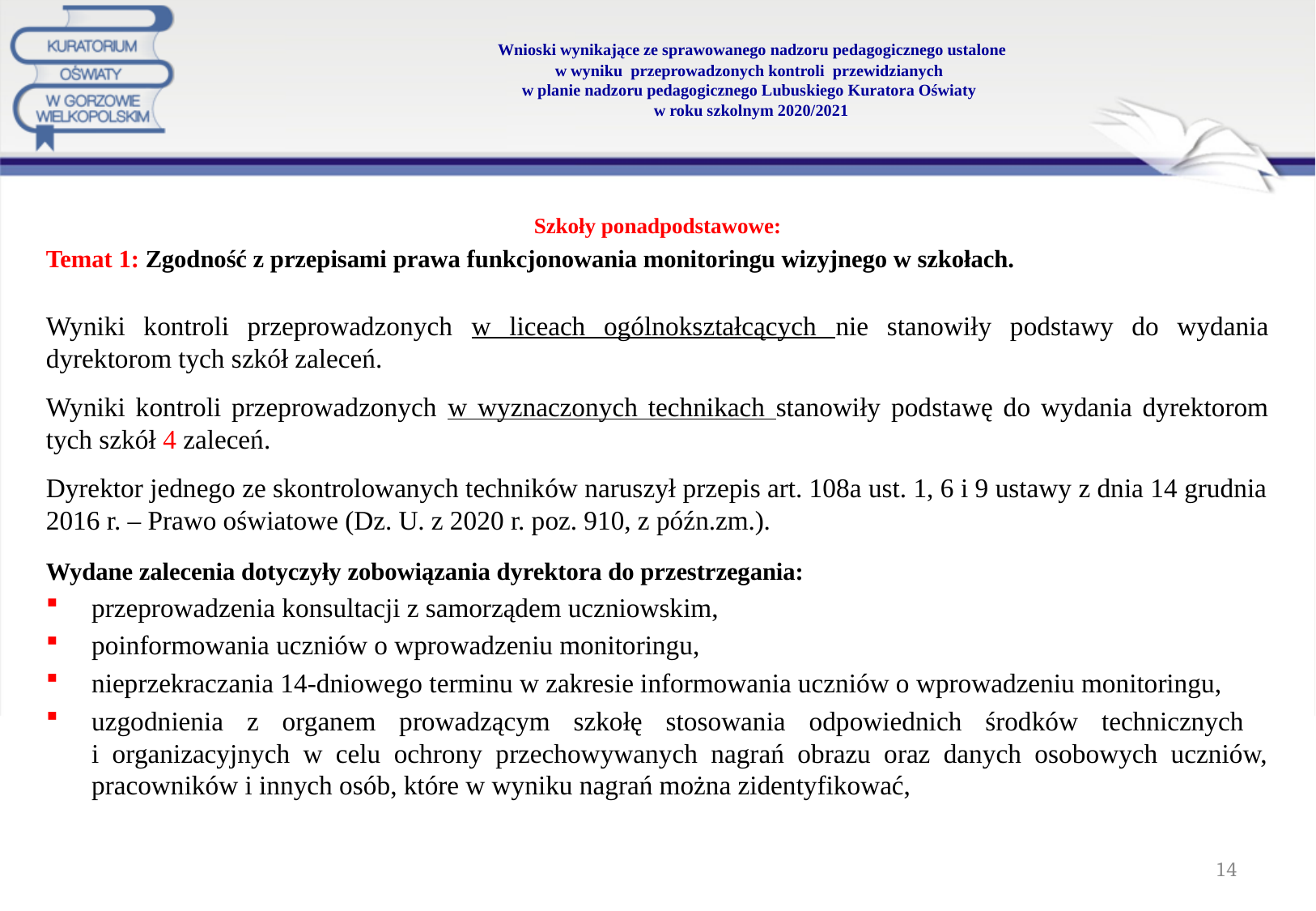

# Wnioski wynikające ze sprawowanego nadzoru pedagogicznego ustalone w wyniku  przeprowadzonych kontroli  przewidzianych w planie nadzoru pedagogicznego Lubuskiego Kuratora Oświaty w roku szkolnym 2020/2021
Szkoły ponadpodstawowe:
Temat 1: Zgodność z przepisami prawa funkcjonowania monitoringu wizyjnego w szkołach.

Wyniki kontroli przeprowadzonych w liceach ogólnokształcących nie stanowiły podstawy do wydania dyrektorom tych szkół zaleceń.
Wyniki kontroli przeprowadzonych w wyznaczonych technikach stanowiły podstawę do wydania dyrektorom tych szkół 4 zaleceń.
Dyrektor jednego ze skontrolowanych techników naruszył przepis art. 108a ust. 1, 6 i 9 ustawy z dnia 14 grudnia 2016 r. – Prawo oświatowe (Dz. U. z 2020 r. poz. 910, z późn.zm.).
Wydane zalecenia dotyczyły zobowiązania dyrektora do przestrzegania:
przeprowadzenia konsultacji z samorządem uczniowskim,
poinformowania uczniów o wprowadzeniu monitoringu,
nieprzekraczania 14-dniowego terminu w zakresie informowania uczniów o wprowadzeniu monitoringu,
uzgodnienia z organem prowadzącym szkołę stosowania odpowiednich środków technicznych
i organizacyjnych w celu ochrony przechowywanych nagrań obrazu oraz danych osobowych uczniów, pracowników i innych osób, które w wyniku nagrań można zidentyfikować,

14